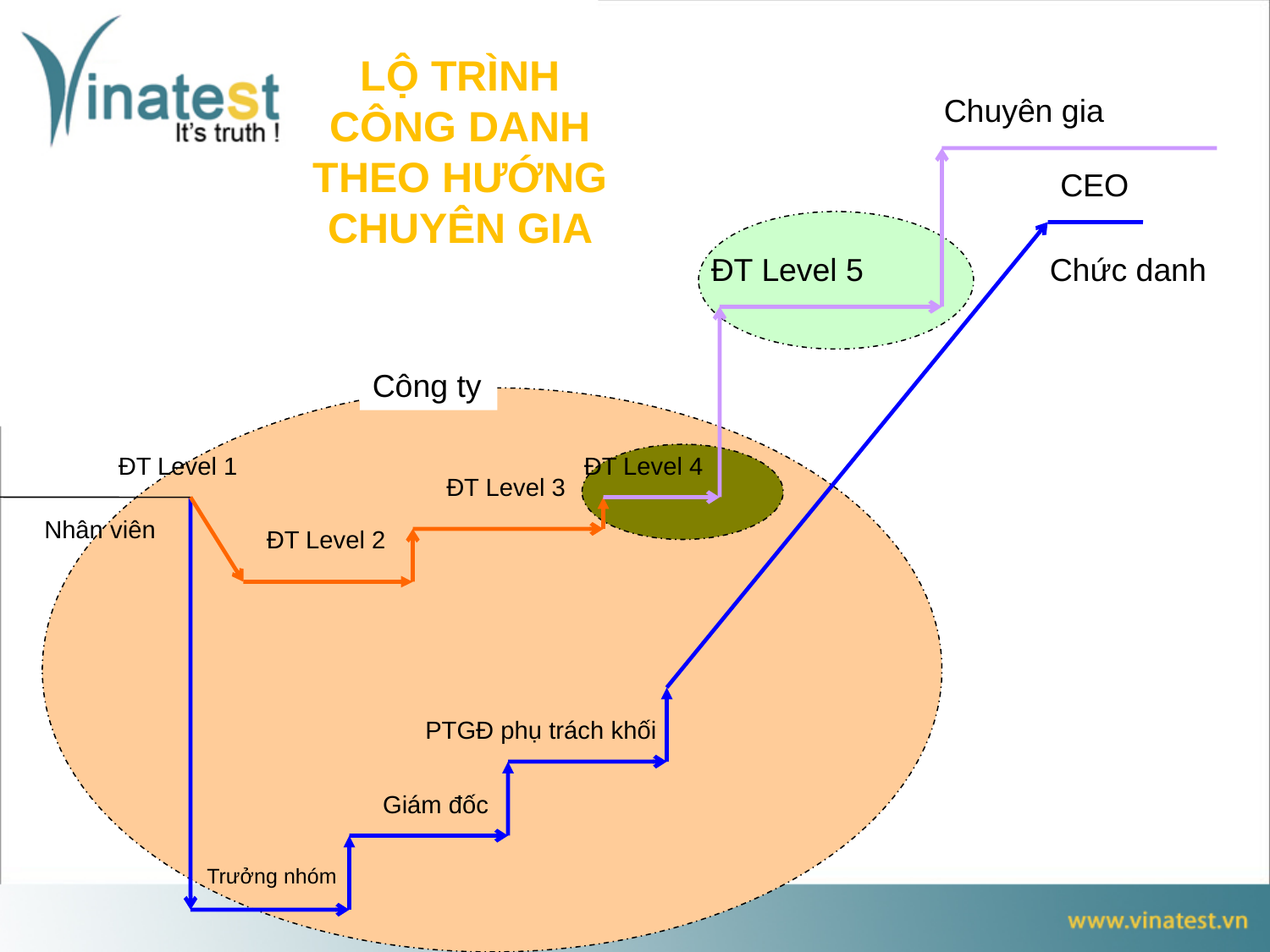

LỘ TRÌNH CÔNG DANH THEO HƯỚNG CHUYÊN GIA
Chuyên gia

CEO

ĐT Level 5
Chức danh

Công ty

ĐT Level 1
ĐT Level 4

ĐT Level 3

Nhân viên
ĐT Level 2

PTGĐ phụ trách khối

Giám đốc

Trưởng nhóm